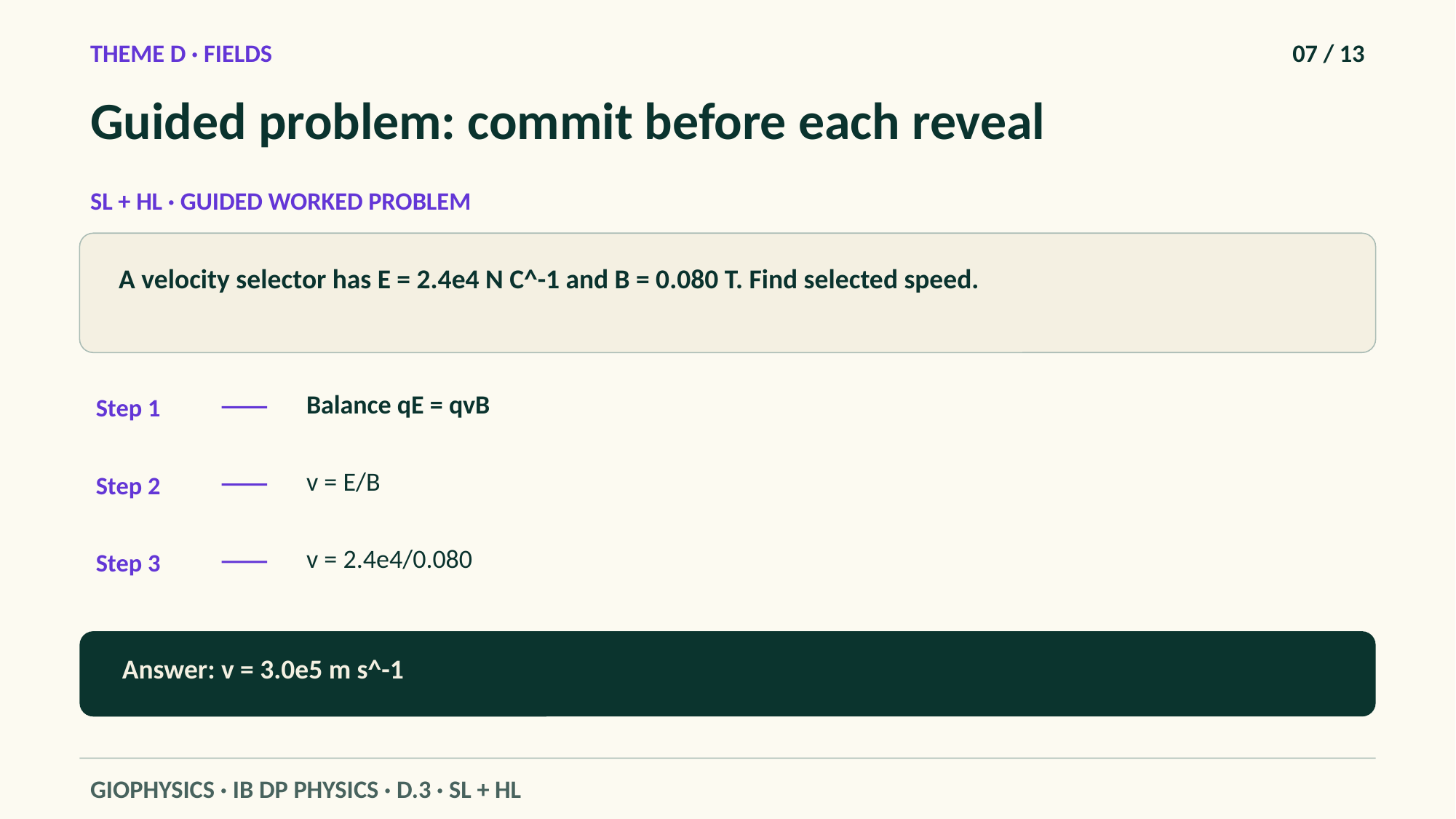

THEME D · FIELDS
07 / 13
Guided problem: commit before each reveal
SL + HL · GUIDED WORKED PROBLEM

A velocity selector has E = 2.4e4 N C^-1 and B = 0.080 T. Find selected speed.
Balance qE = qvB
Step 1

v = E/B
Step 2

v = 2.4e4/0.080
Step 3

Answer: v = 3.0e5 m s^-1

GIOPHYSICS · IB DP PHYSICS · D.3 · SL + HL